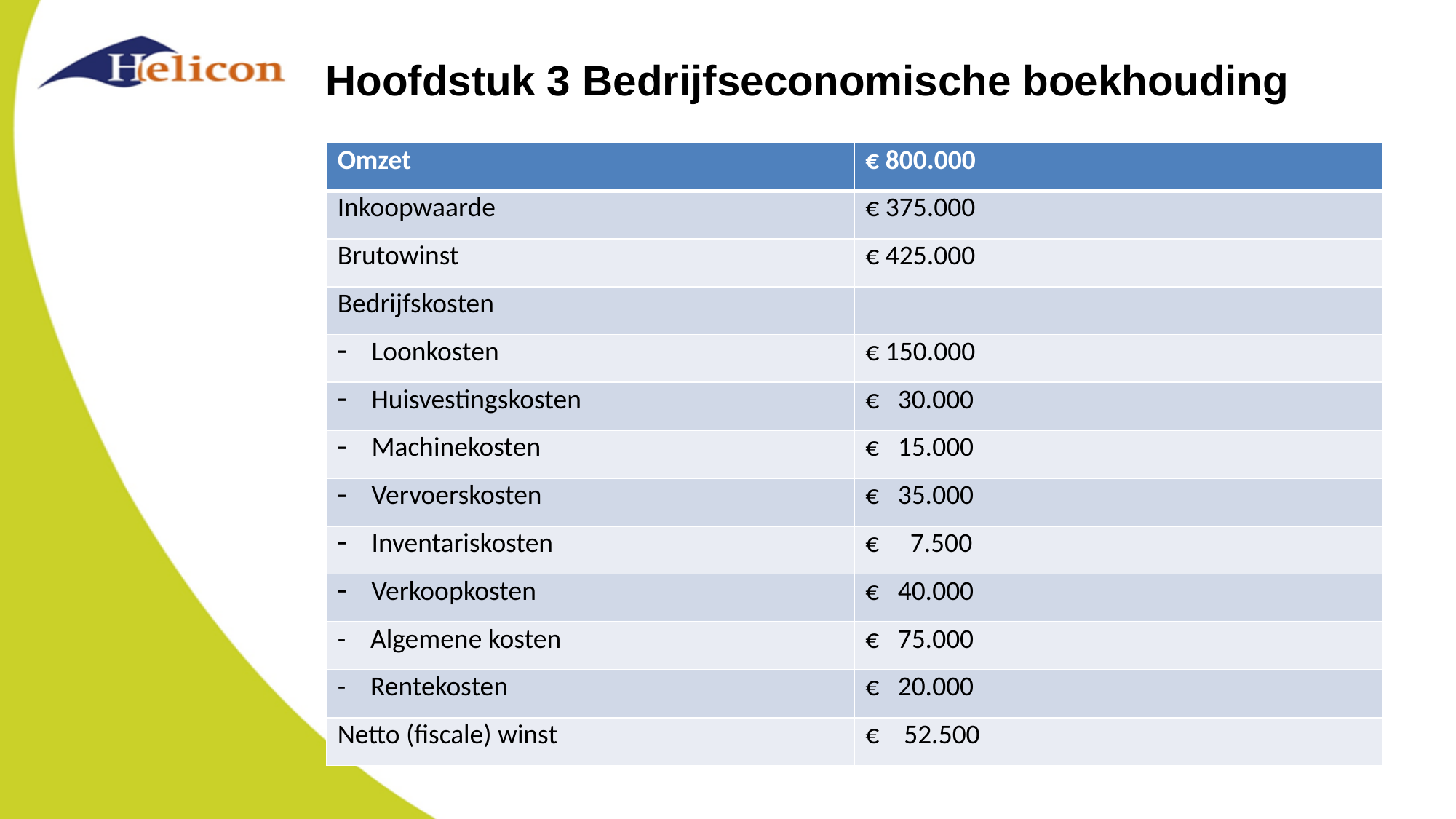

# Hoofdstuk 3 Bedrijfseconomische boekhouding
| Omzet | € 800.000 |
| --- | --- |
| Inkoopwaarde | € 375.000 |
| Brutowinst | € 425.000 |
| Bedrijfskosten |  |
| Loonkosten | € 150.000 |
| Huisvestingskosten | € 30.000 |
| Machinekosten | € 15.000 |
| Vervoerskosten | € 35.000 |
| Inventariskosten | € 7.500 |
| Verkoopkosten | € 40.000 |
| - Algemene kosten | € 75.000 |
| - Rentekosten | € 20.000 |
| Netto (fiscale) winst | € 52.500 |